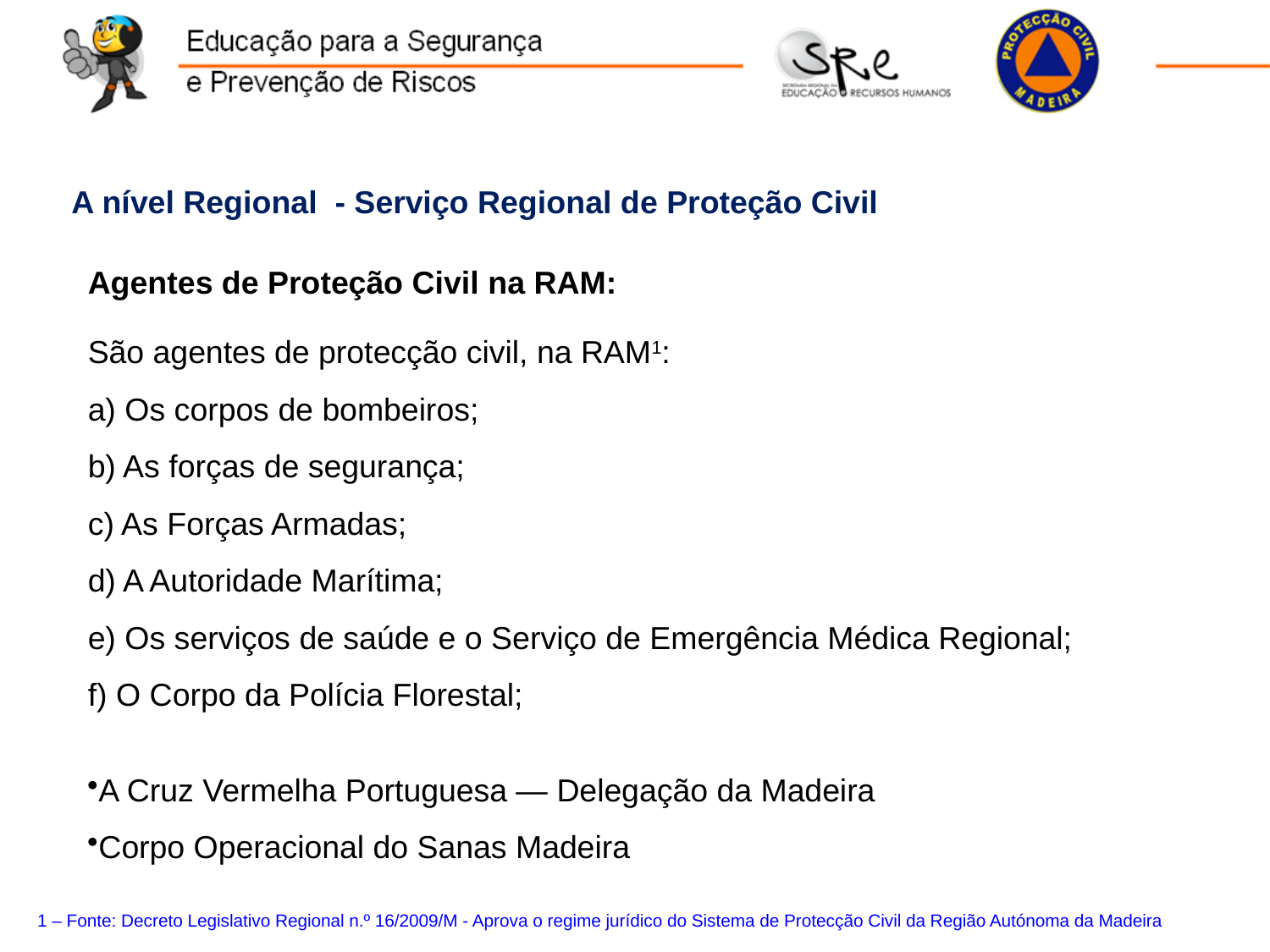

b

b

) As forças de segurança;

) As forças de segurança;

São agentes de protecção civil, na RAM, de acordo

São agentes de protecção civil, na RAM, de acordo

A nível Regional  - Serviço Regional de Proteção Civil
Agentes de Proteção Civil na RAM:
São agentes de protecção civil, na RAM1:
a) Os corpos de bombeiros;
b) As forças de segurança;
c) As Forças Armadas;
d) A Autoridade Marítima;
e) Os serviços de saúde e o Serviço de Emergência Médica Regional;
f) O Corpo da Polícia Florestal;

A Cruz Vermelha Portuguesa — Delegação da Madeira
Corpo Operacional do Sanas Madeira
1 – Fonte: Decreto Legislativo Regional n.º 16/2009/M - Aprova o regime jurídico do Sistema de Protecção Civil da Região Autónoma da Madeira
com as suas atribuições próprias:

com as suas atribuições próprias:

a

a

) Os corpos de bombeiros;

) Os corpos de bombeiros;

c

c

) As Forças Armadas;

) As Forças Armadas;

d

d

) A Autoridade Marítima;

) A Autoridade Marítima;

e

e

) Os serviços de saúde e o Serviço de Emergência

) Os serviços de saúde e o Serviço de Emergência

Médica Regional;

Médica Regional;

f

f

) O Corpo da Polícia Florestal
) O Corpo da Polícia Florestal